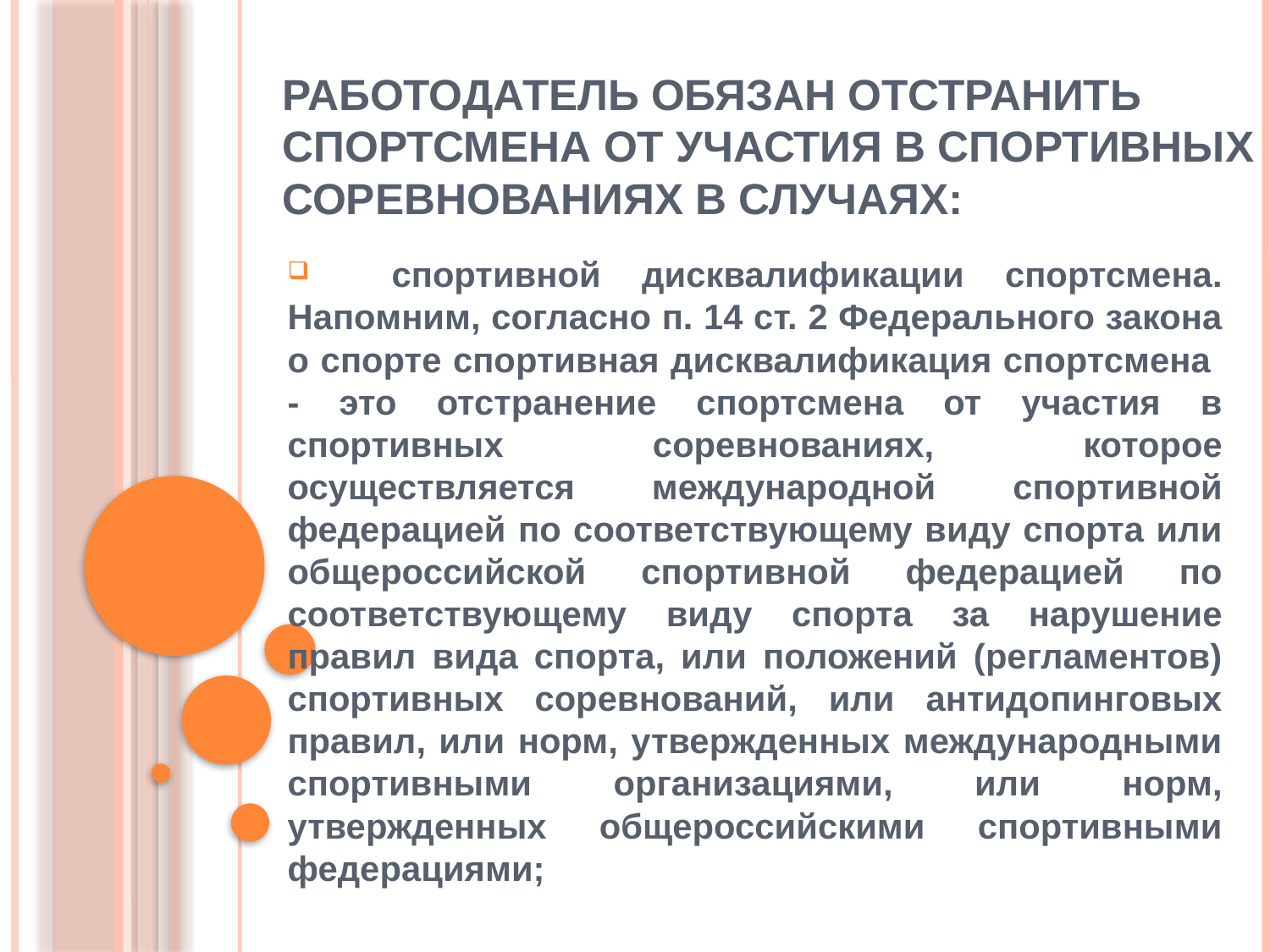

# Работодатель обязан отстранить спортсмена от участия в спортивных соревнованиях в случаях:
  спортивной дисквалификации спортсмена. Напомним, согласно п. 14 ст. 2 Федерального закона о спорте спортивная дисквалификация спортсмена  - это отстранение спортсмена от участия в спортивных соревнованиях, которое осуществляется международной спортивной федерацией по соответствующему виду спорта или общероссийской спортивной федерацией по соответствующему виду спорта за нарушение правил вида спорта, или положений (регламентов) спортивных соревнований, или антидопинговых правил, или норм, утвержденных международными спортивными организациями, или норм, утвержденных общероссийскими спортивными федерациями;